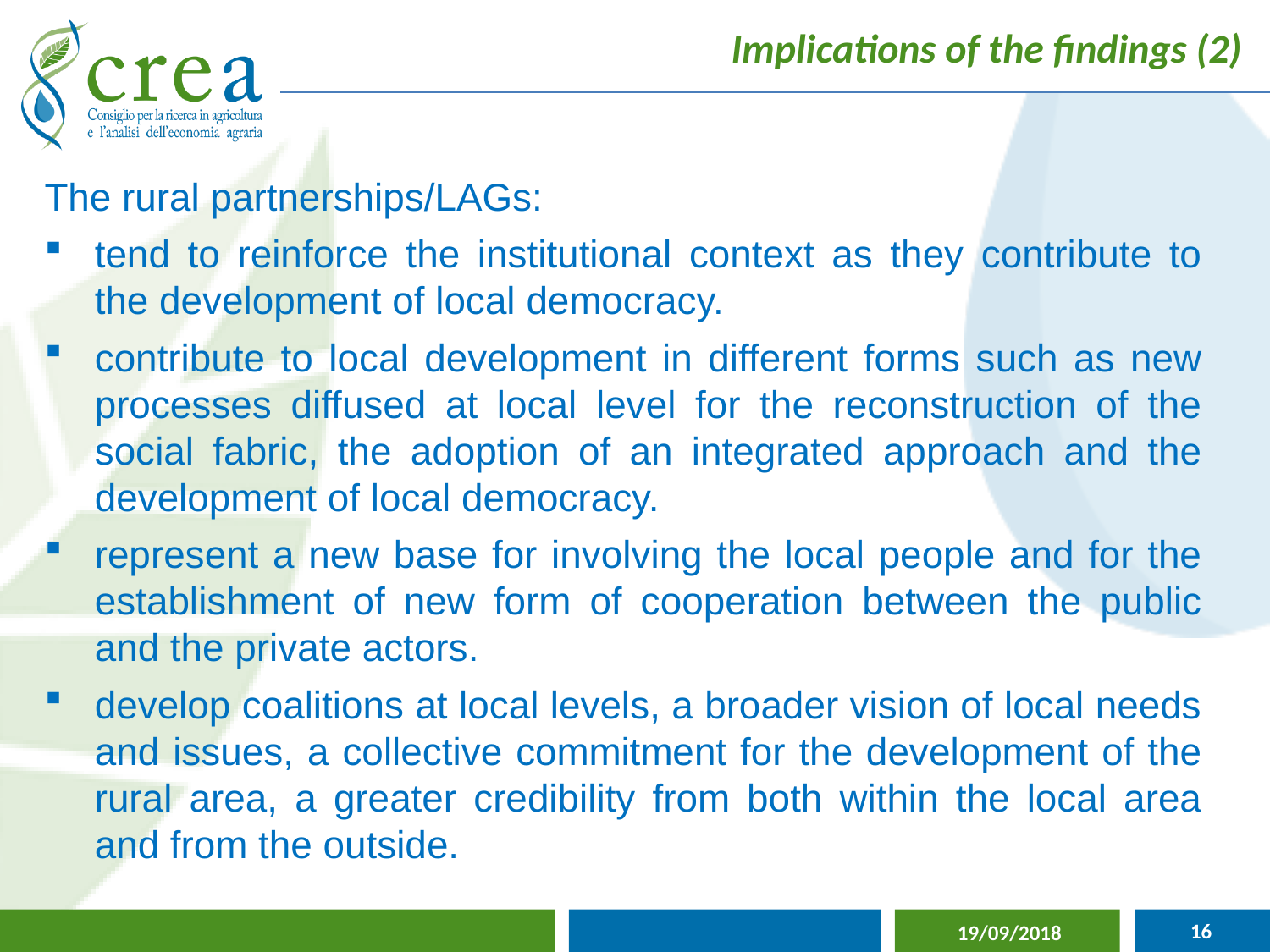

Implications of the findings (2)
The rural partnerships/LAGs:
tend to reinforce the institutional context as they contribute to the development of local democracy.
contribute to local development in different forms such as new processes diffused at local level for the reconstruction of the social fabric, the adoption of an integrated approach and the development of local democracy.
represent a new base for involving the local people and for the establishment of new form of cooperation between the public and the private actors.
develop coalitions at local levels, a broader vision of local needs and issues, a collective commitment for the development of the rural area, a greater credibility from both within the local area and from the outside.